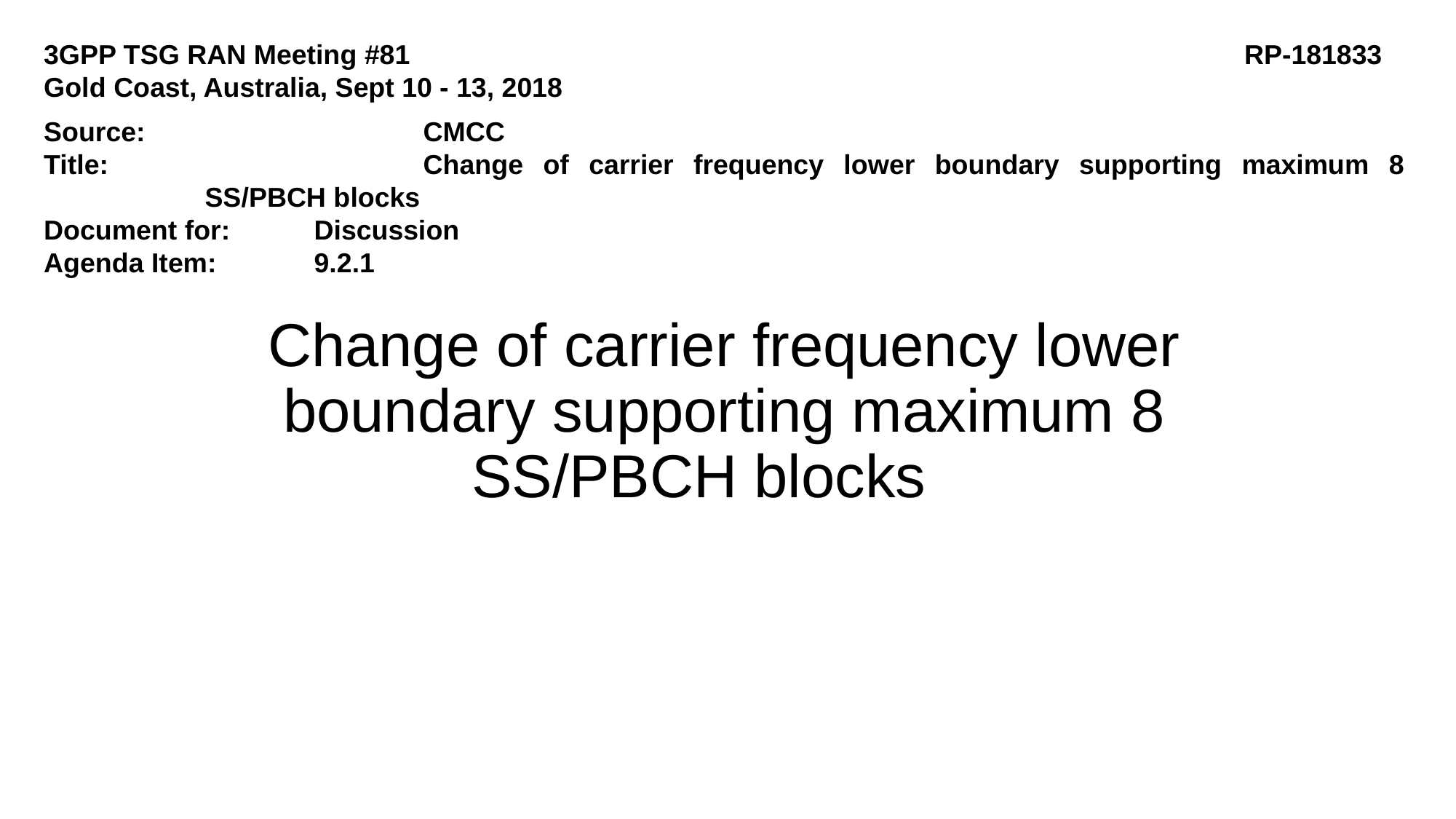

3GPP TSG RAN Meeting #81								RP-181833
Gold Coast, Australia, Sept 10 - 13, 2018
Source:			CMCC
Title:			Change of carrier frequency lower boundary supporting maximum 8 SS/PBCH blocks
Document for:	Discussion
Agenda Item:	9.2.1
# Change of carrier frequency lower boundary supporting maximum 8 SS/PBCH blocks